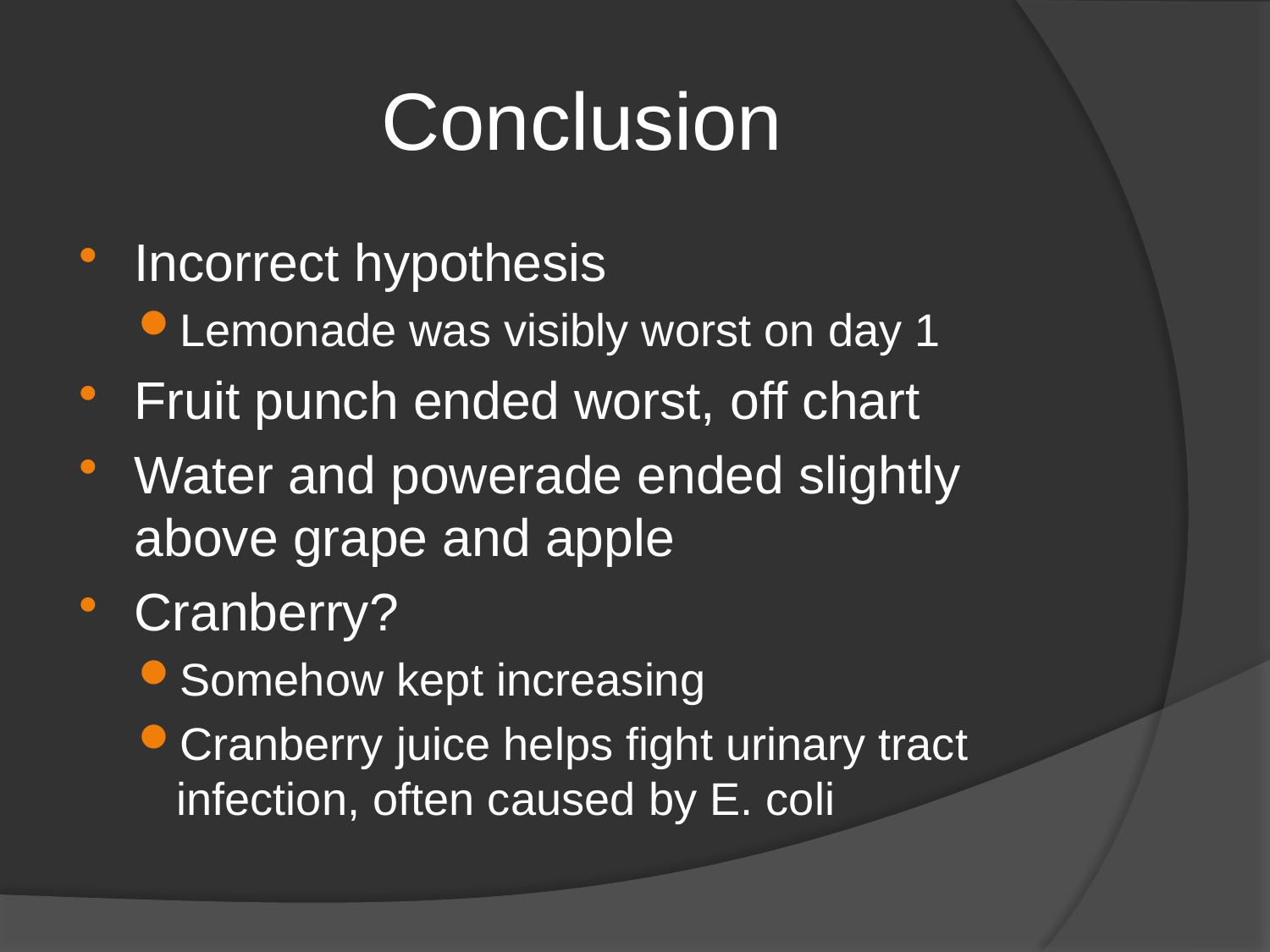

# Conclusion
Incorrect hypothesis
Lemonade was visibly worst on day 1
Fruit punch ended worst, off chart
Water and powerade ended slightly above grape and apple
Cranberry?
Somehow kept increasing
Cranberry juice helps fight urinary tract infection, often caused by E. coli